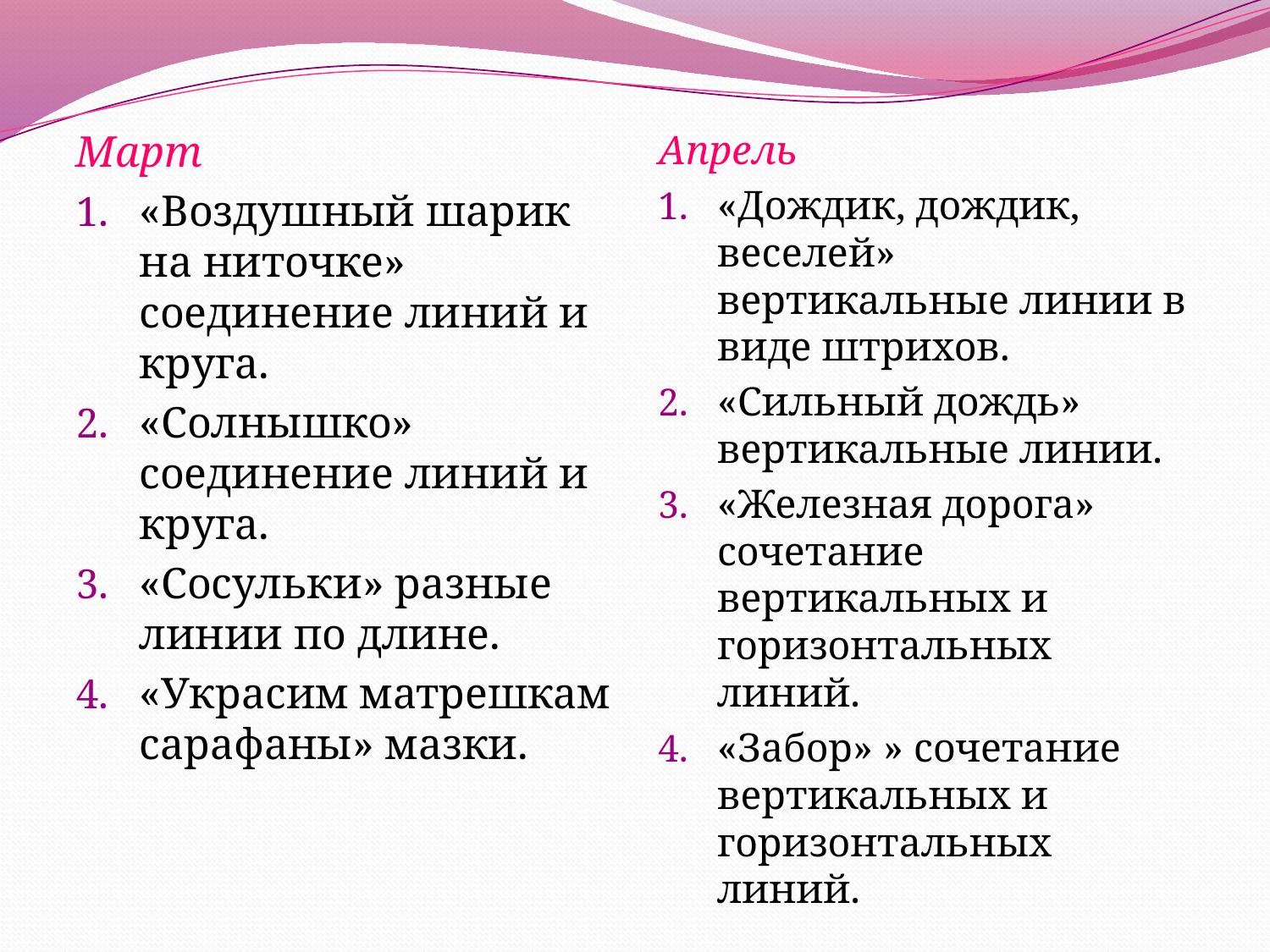

Март
«Воздушный шарик на ниточке» соединение линий и круга.
«Солнышко» соединение линий и круга.
«Сосульки» разные линии по длине.
«Украсим матрешкам сарафаны» мазки.

Апрель
«Дождик, дождик, веселей» вертикальные линии в виде штрихов.
«Сильный дождь» вертикальные линии.
«Железная дорога» сочетание вертикальных и горизонтальных линий.
«Забор» » сочетание вертикальных и горизонтальных линий.